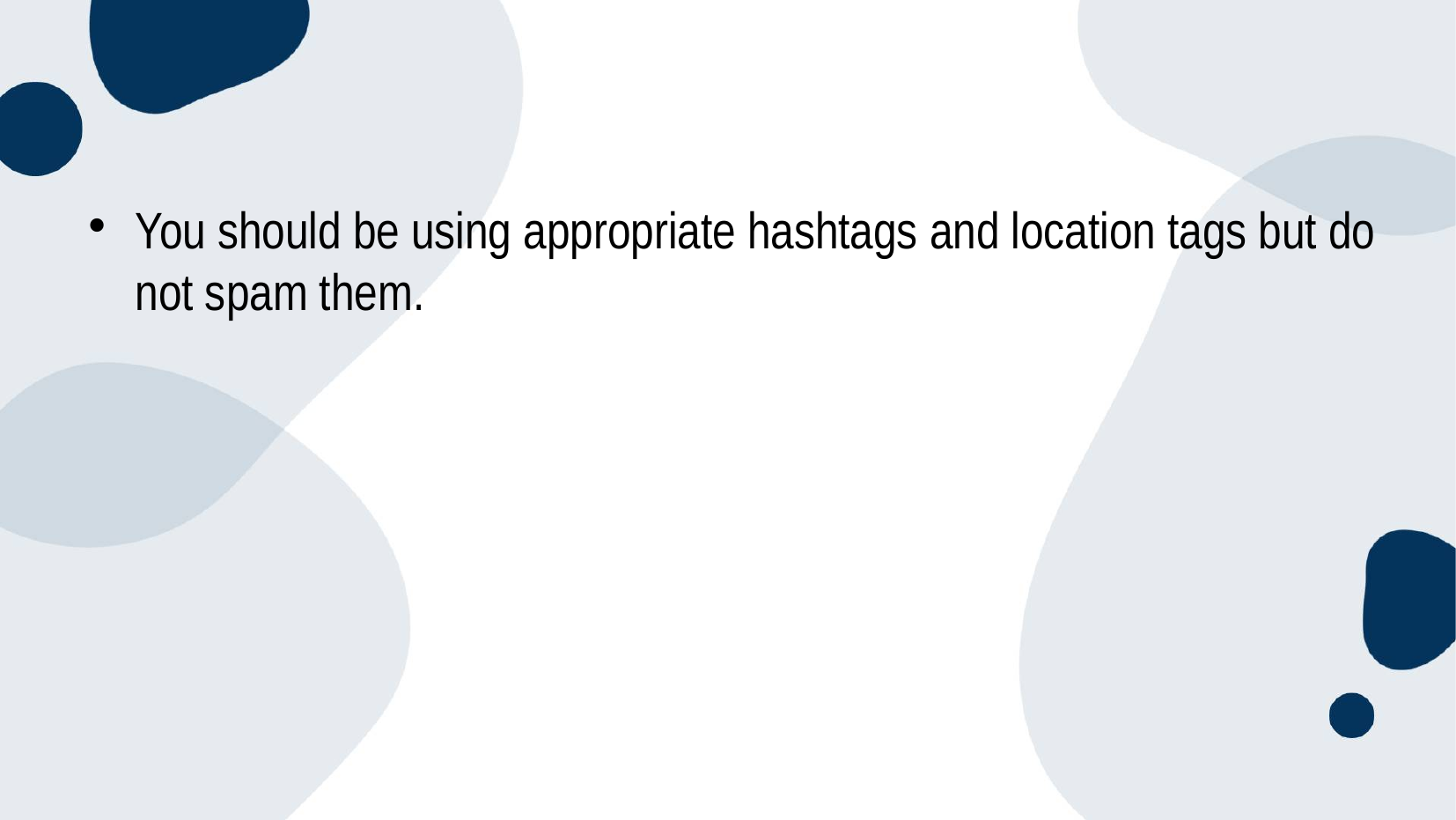

You should be using appropriate hashtags and location tags but do not spam them.